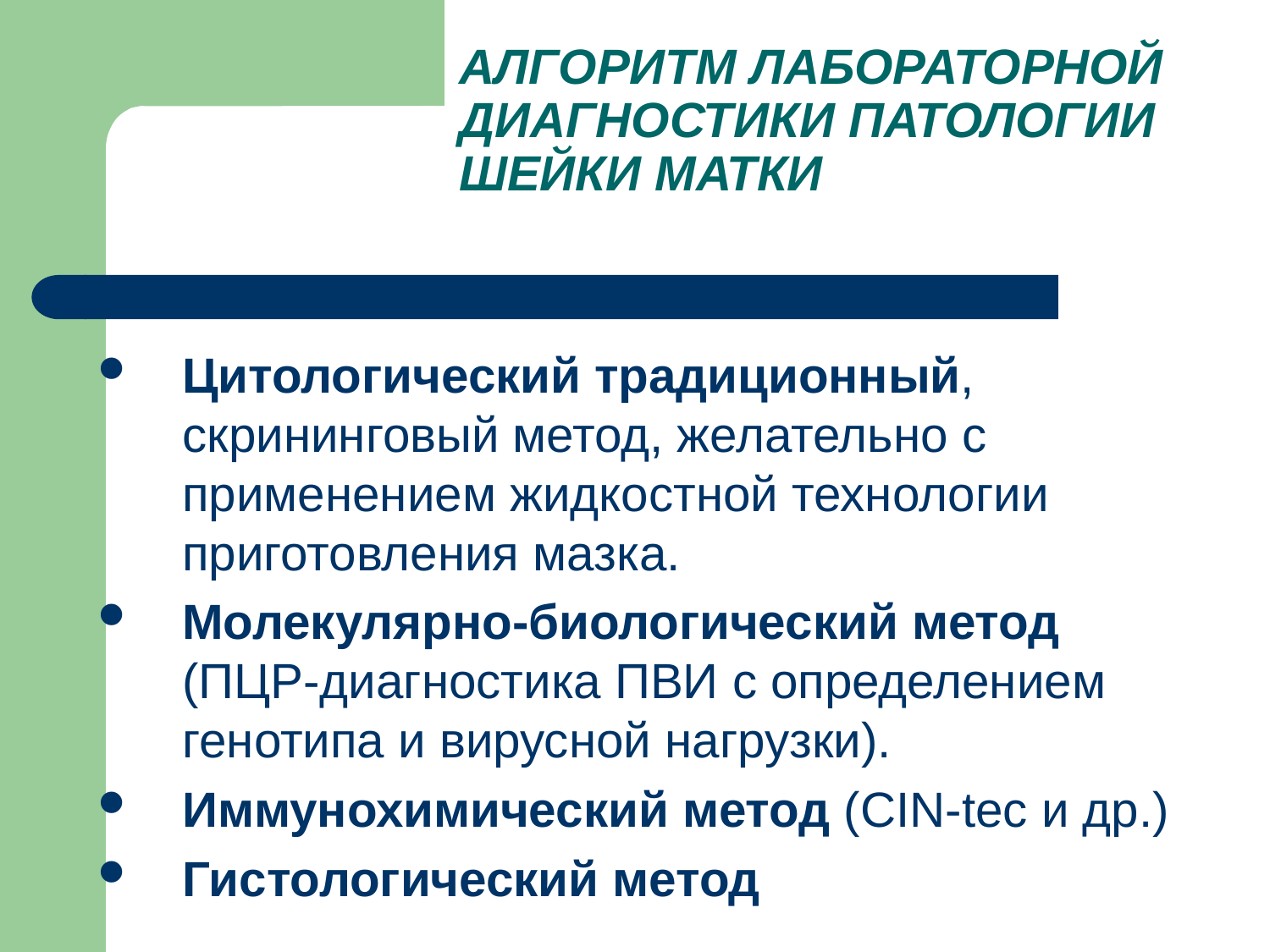

# АЛГОРИТМ ЛАБОРАТОРНОЙ ДИАГНОСТИКИ ПАТОЛОГИИ ШЕЙКИ МАТКИ
Цитологический традиционный, скрининговый метод, желательно с применением жидкостной технологии приготовления мазка.
Молекулярно-биологический метод  (ПЦР-диагностика ПВИ с определением генотипа и вирусной нагрузки).
Иммунохимический метод (CIN-tec и др.)
Гистологический метод